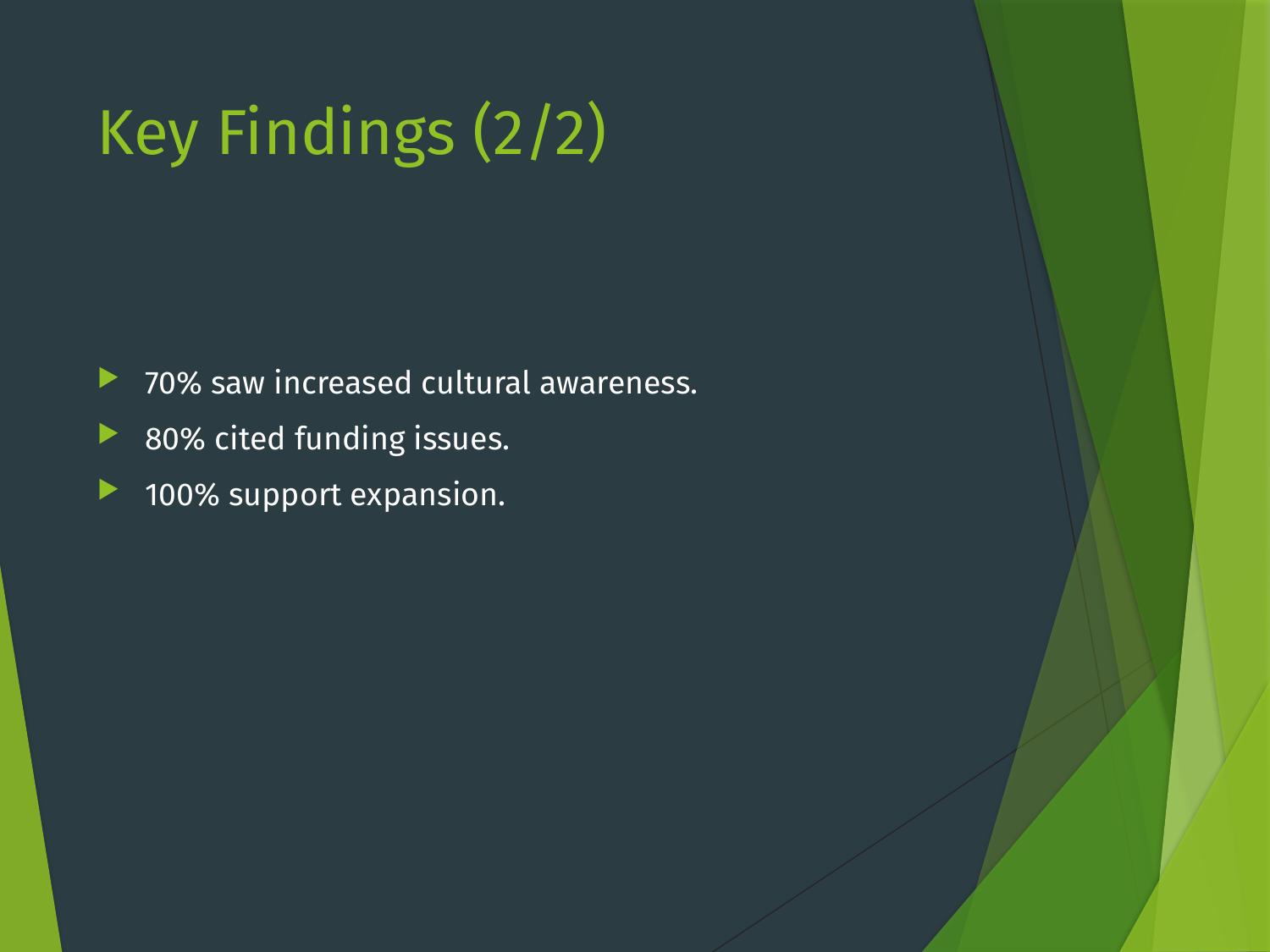

# Key Findings (2/2)

70% saw increased cultural awareness.
80% cited funding issues.
100% support expansion.